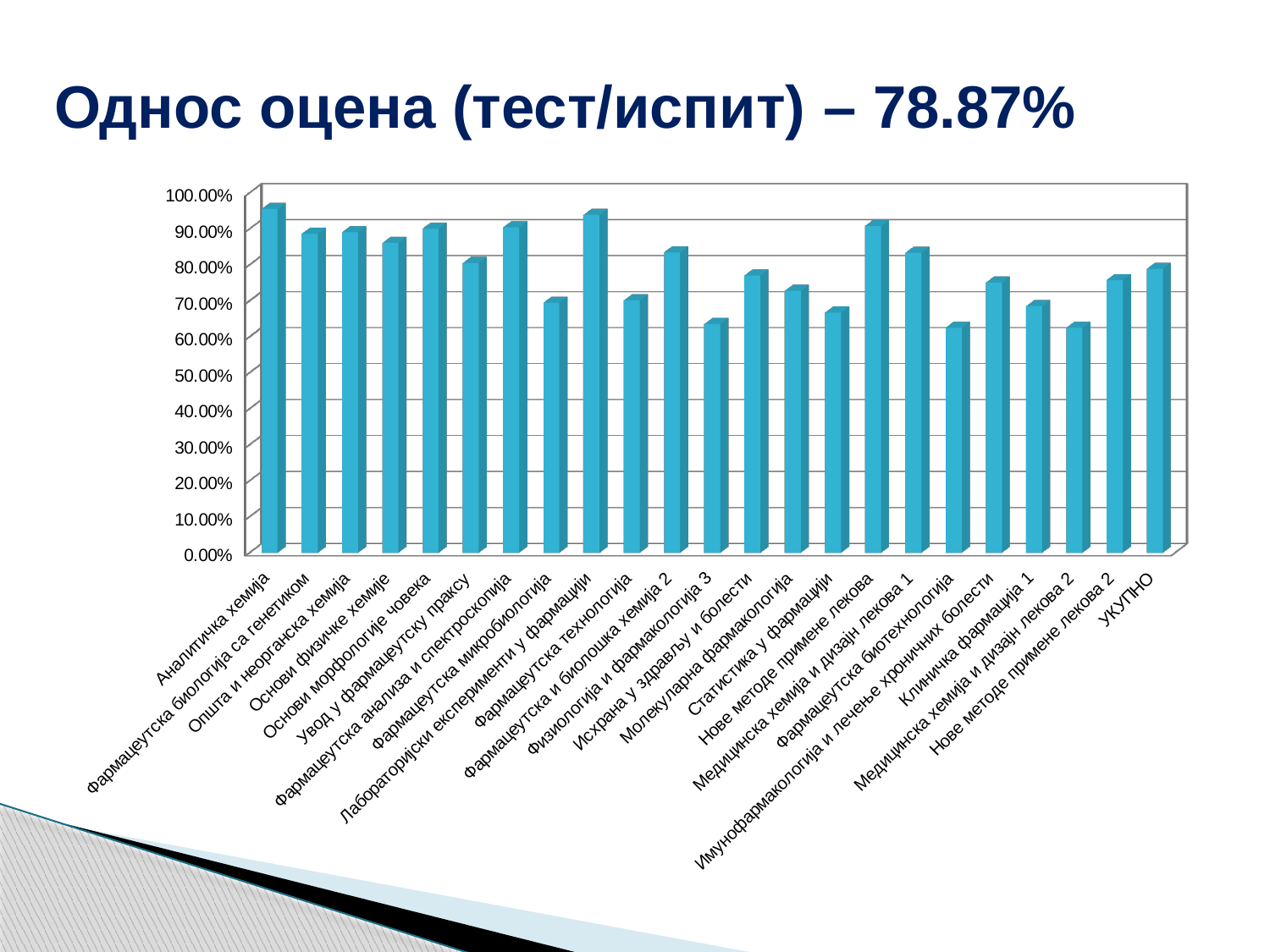

# Однос оцена (тест/испит) – 78.87%

[unsupported chart]